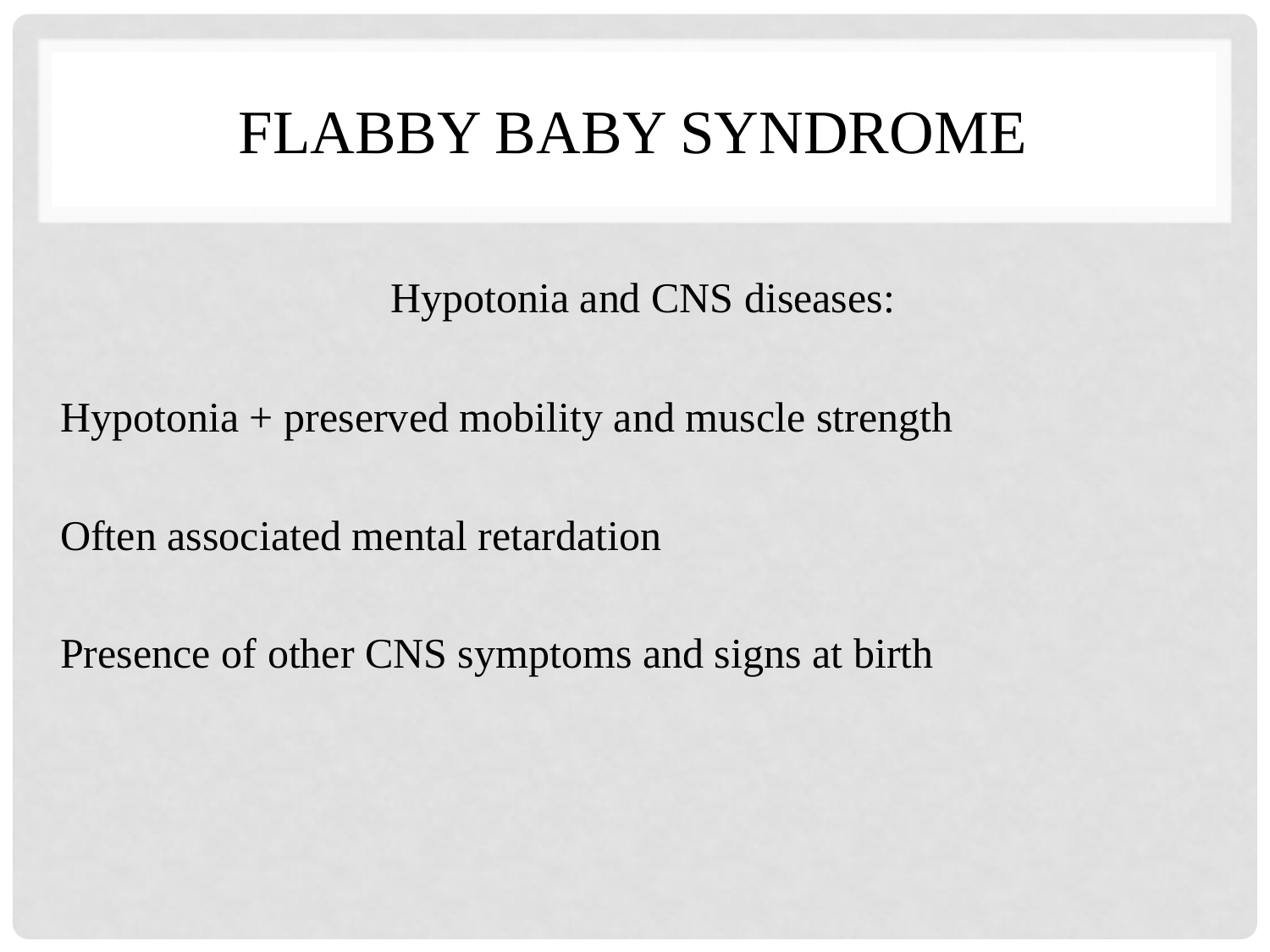

# Flabby baby syndrome
Hypotonia and CNS diseases:

Hypotonia + preserved mobility and muscle strength

Often associated mental retardation

Presence of other CNS symptoms and signs at birth